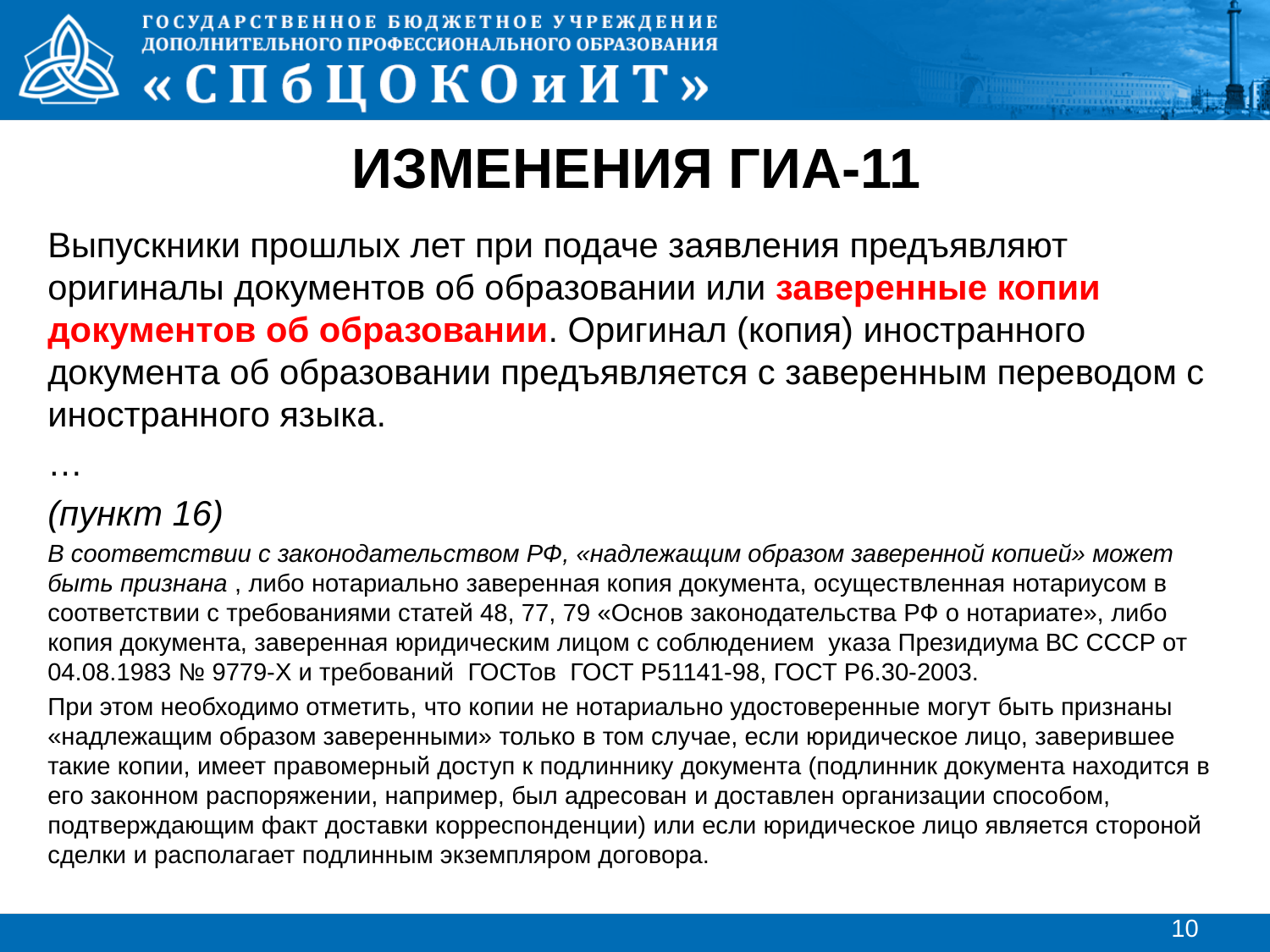

ИЗМЕНЕНИЯ ГИА-11
Выпускники прошлых лет при подаче заявления предъявляют оригиналы документов об образовании или заверенные копии документов об образовании. Оригинал (копия) иностранного документа об образовании предъявляется с заверенным переводом с иностранного языка.
…
(пункт 16)
В соответствии с законодательством РФ, «надлежащим образом заверенной копией» может быть признана , либо нотариально заверенная копия документа, осуществленная нотариусом в соответствии с требованиями статей 48, 77, 79 «Основ законодательства РФ о нотариате», либо копия документа, заверенная юридическим лицом с соблюдением  указа Президиума ВС СССР от 04.08.1983 № 9779-Х и требований  ГОСТов  ГОСТ Р51141-98, ГОСТ Р6.30-2003.
При этом необходимо отметить, что копии не нотариально удостоверенные могут быть признаны «надлежащим образом заверенными» только в том случае, если юридическое лицо, заверившее такие копии, имеет правомерный доступ к подлиннику документа (подлинник документа находится в его законном распоряжении, например, был адресован и доставлен организации способом, подтверждающим факт доставки корреспонденции) или если юридическое лицо является стороной сделки и располагает подлинным экземпляром договора.
10